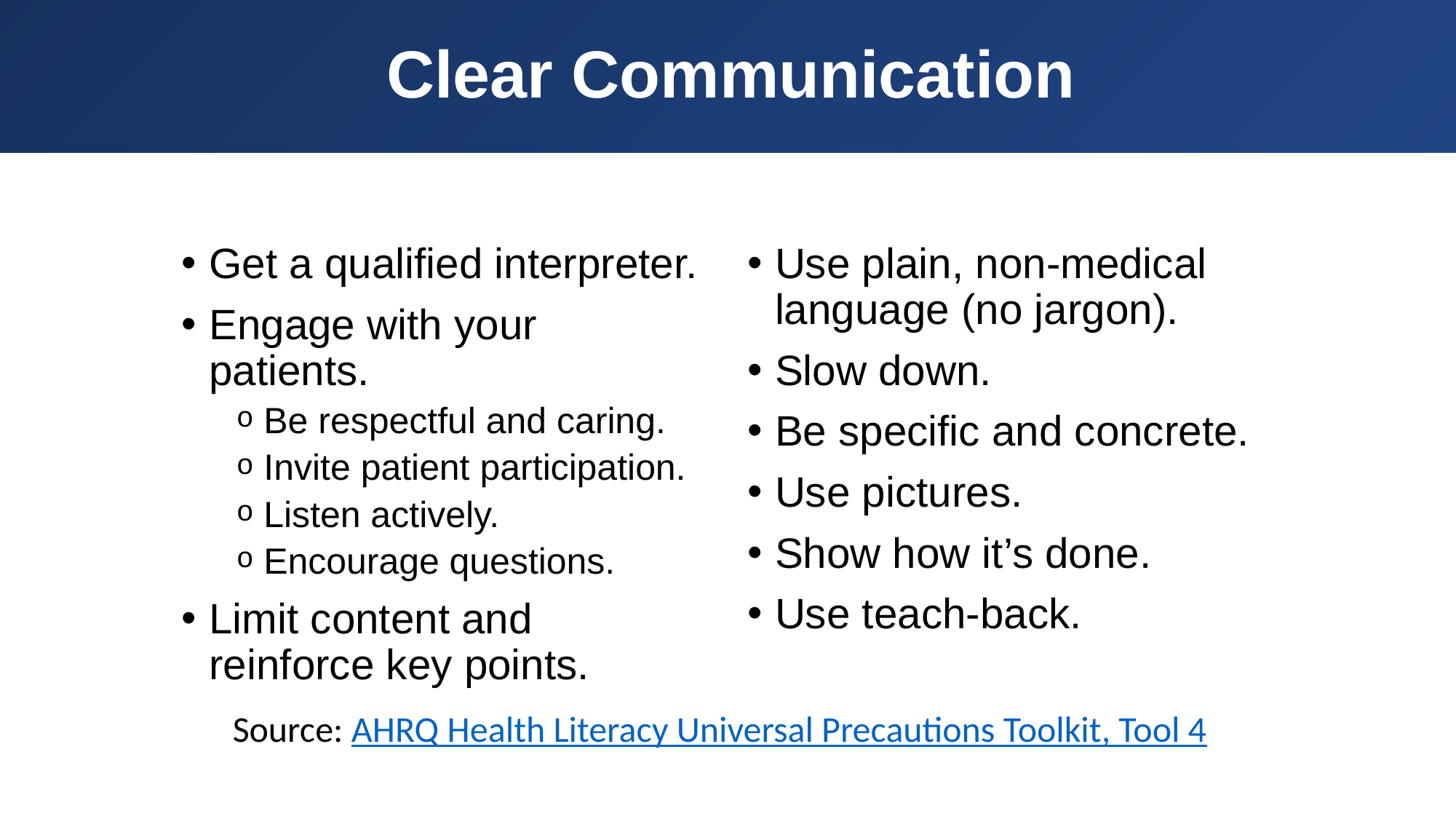

# Clear Communication
Get a qualified interpreter.
Engage with your patients.
Be respectful and caring.
Invite patient participation.
Listen actively.
Encourage questions.
Limit content and reinforce key points.
Use plain, non-medical language (no jargon).
Slow down.
Be specific and concrete.
Use pictures.
Show how it’s done.
Use teach-back.
Source: AHRQ Health Literacy Universal Precautions Toolkit, Tool 4